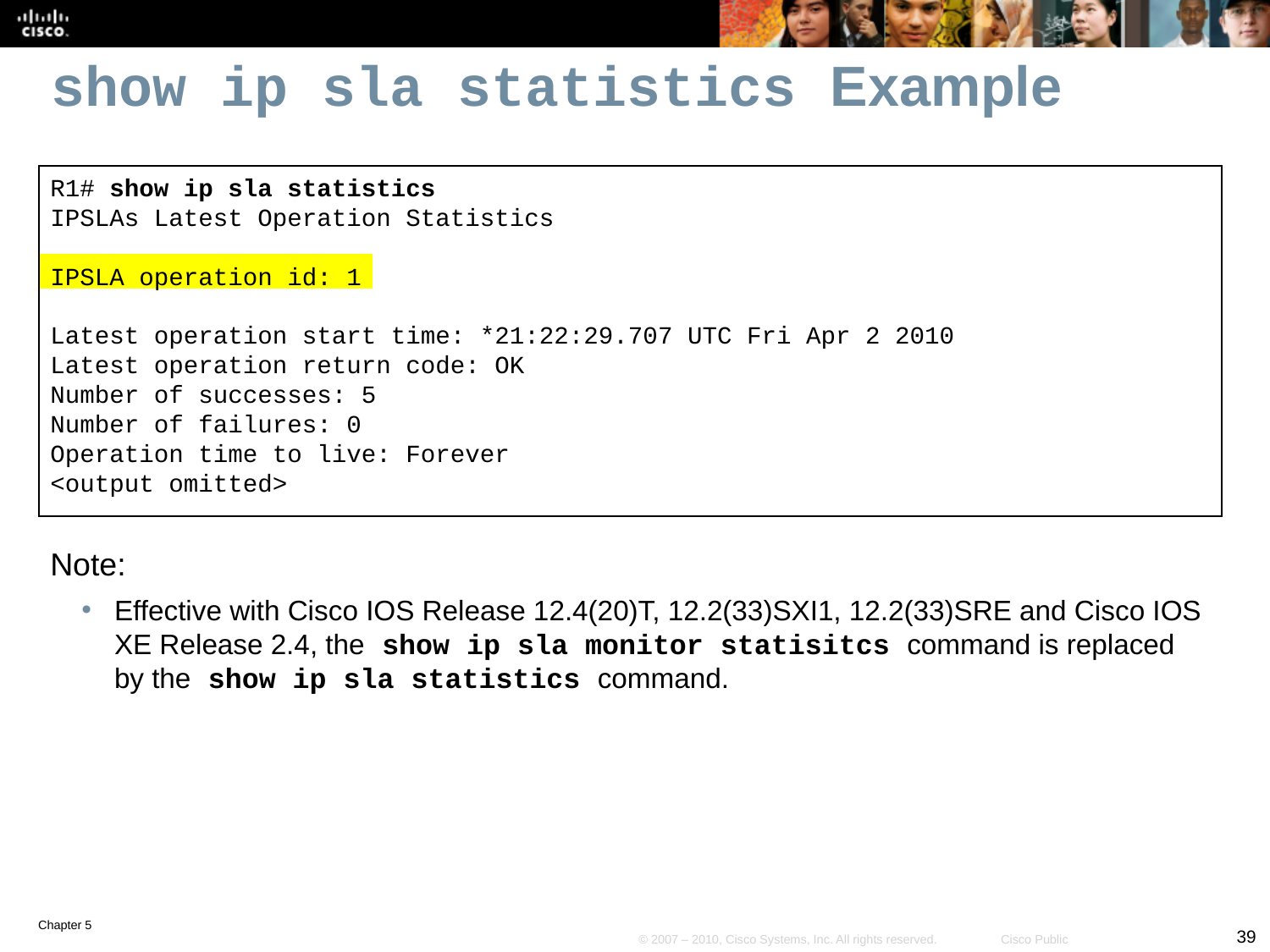

# show ip sla statistics Example
R1# show ip sla statistics
IPSLAs Latest Operation Statistics

IPSLA operation id: 1

Latest operation start time: *21:22:29.707 UTC Fri Apr 2 2010
Latest operation return code: OK
Number of successes: 5
Number of failures: 0
Operation time to live: Forever
<output omitted>

Note:
Effective with Cisco IOS Release 12.4(20)T, 12.2(33)SXI1, 12.2(33)SRE and Cisco IOS XE Release 2.4, the show ip sla monitor statisitcs command is replaced by the show ip sla statistics command.